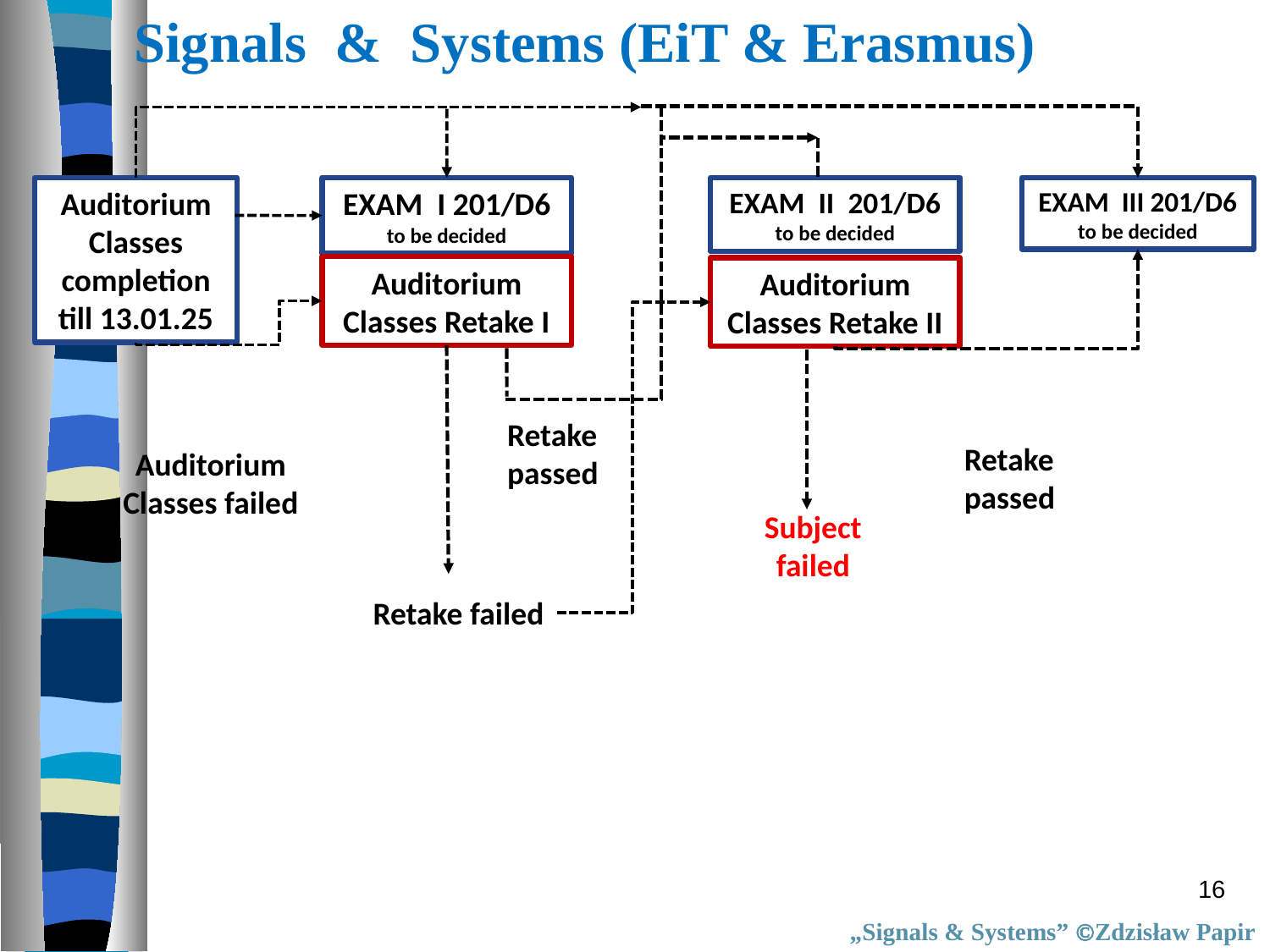

Signals  &  Systems (EiT & Erasmus)
Auditorium
Classes completion
till 13.01.25
EXAM  I 201/D6
to be decided
Auditorium
Classes Retake I
EXAM  II  201/D6
to be decided
Auditorium
Classes Retake II
EXAM  III 201/D6
to be decided
Retake
passed
Retake
passed
Auditorium
Classes failed
Subject
failed
Retake failed
16
„Signals & Systems” ©Zdzisław Papir